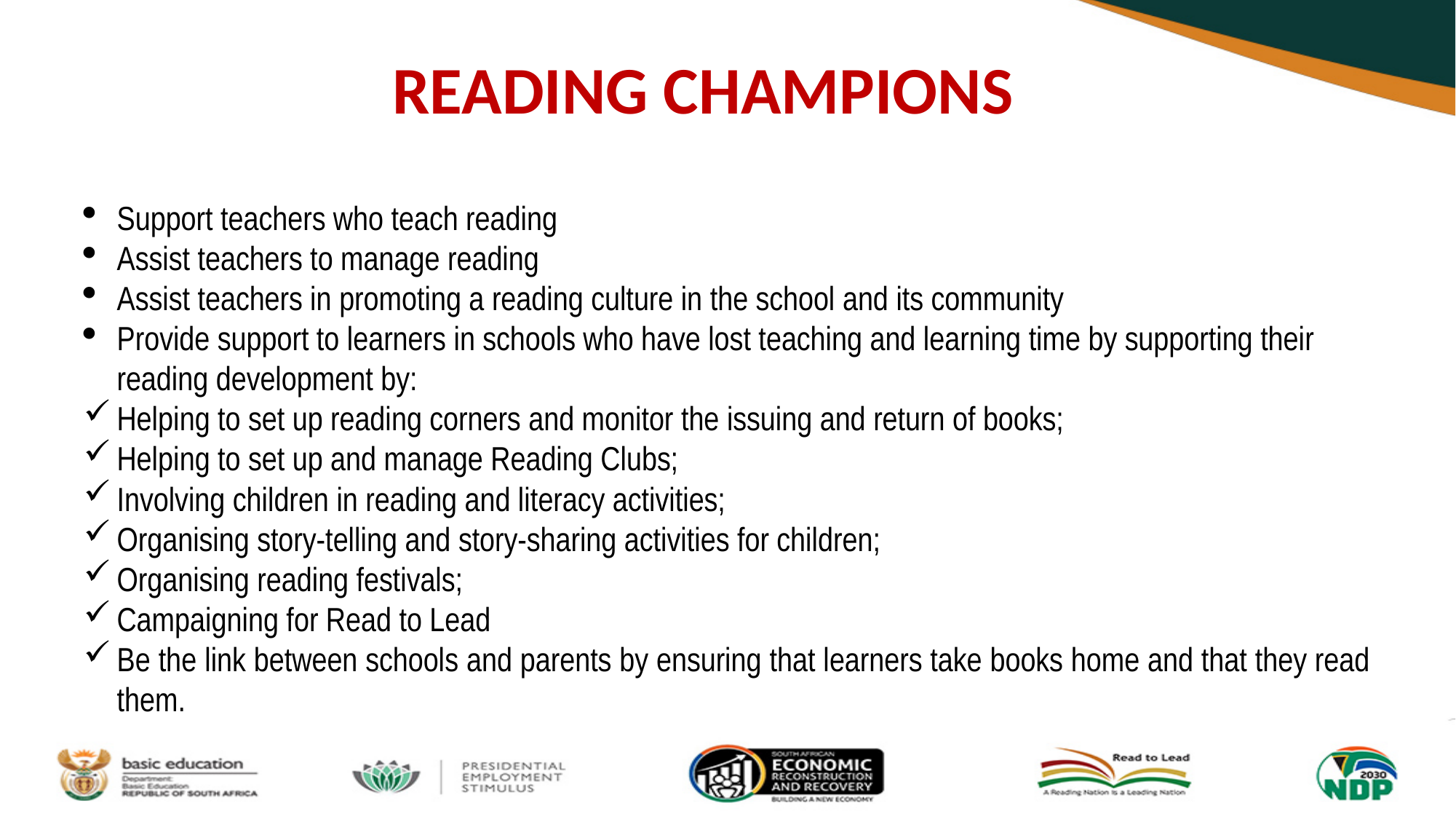

# READING CHAMPIONS
Support teachers who teach reading
Assist teachers to manage reading
Assist teachers in promoting a reading culture in the school and its community
Provide support to learners in schools who have lost teaching and learning time by supporting their reading development by:
Helping to set up reading corners and monitor the issuing and return of books;
Helping to set up and manage Reading Clubs;
Involving children in reading and literacy activities;
Organising story-telling and story-sharing activities for children;
Organising reading festivals;
Campaigning for Read to Lead
Be the link between schools and parents by ensuring that learners take books home and that they read them.